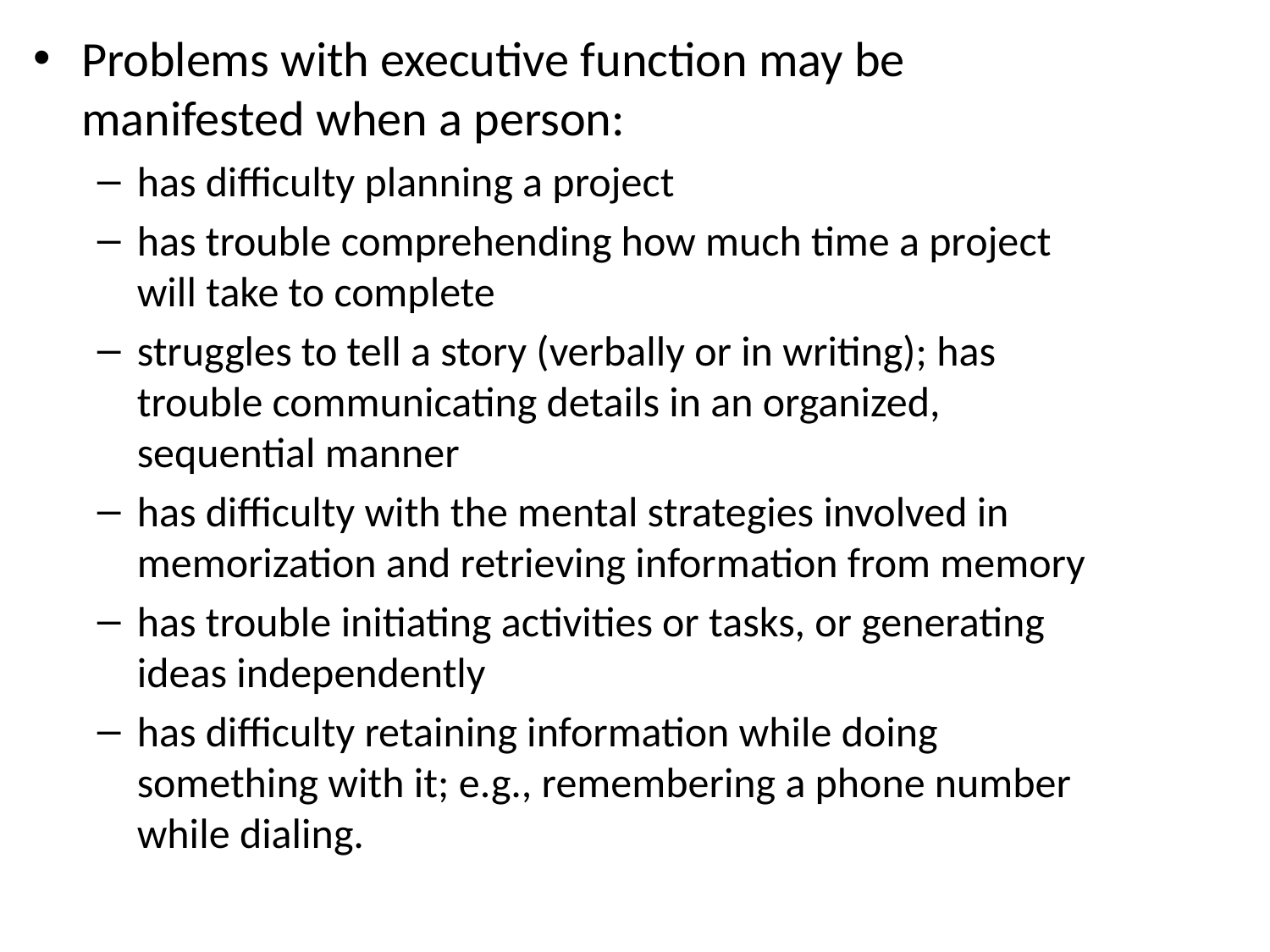

Problems with executive function may be manifested when a person:
has difficulty planning a project
has trouble comprehending how much time a project will take to complete
struggles to tell a story (verbally or in writing); has trouble communicating details in an organized, sequential manner
has difficulty with the mental strategies involved in memorization and retrieving information from memory
has trouble initiating activities or tasks, or generating ideas independently
has difficulty retaining information while doing something with it; e.g., remembering a phone number while dialing.